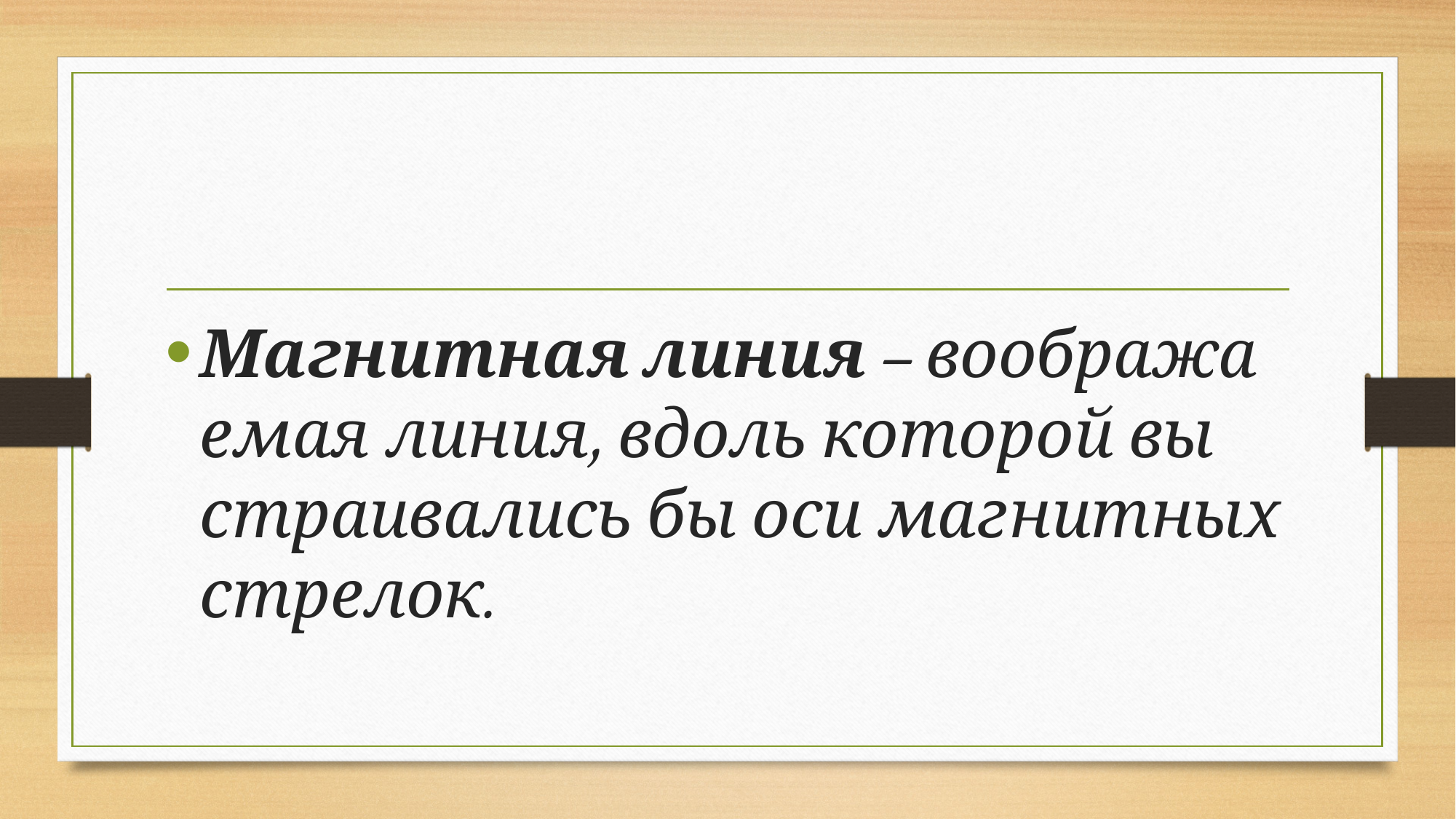

#
Маг­нит­ная линия – во­об­ра­жа­е­мая линия, вдоль ко­то­рой вы­стра­и­ва­лись бы оси маг­нит­ных стре­лок.